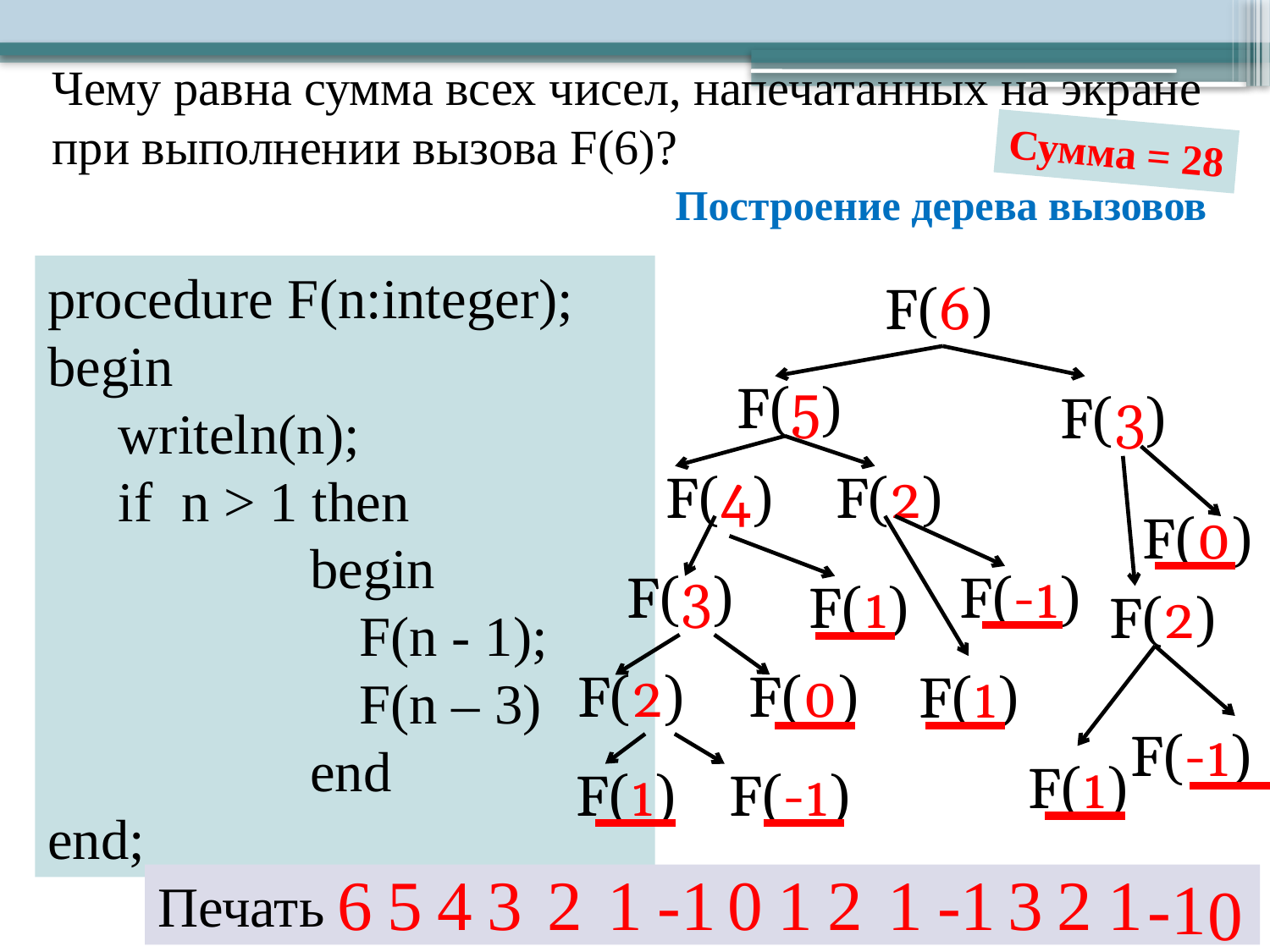

Чему равна сумма всех чисел, напечатанных на экране при выполнении вызова F(6)?
Сумма = 28
       Построение дерева вызовов
F(6)
procedure F(n:integer); begin
     writeln(n);
     if  n > 1 then
begin
F(n - 1);
F(n – 3)
end
end;

F(5)
F(3)

F(4)

F(2)

F(0)
F(3)

F(-1)

F(1)

F(2)

F(2)
F(0)

F(1)

F(-1)

F(1)

F(1)
F(-1)
6
5
4
3
2
1
-1
0
1
2
1
-1
3
2
1
-1
0
Печать